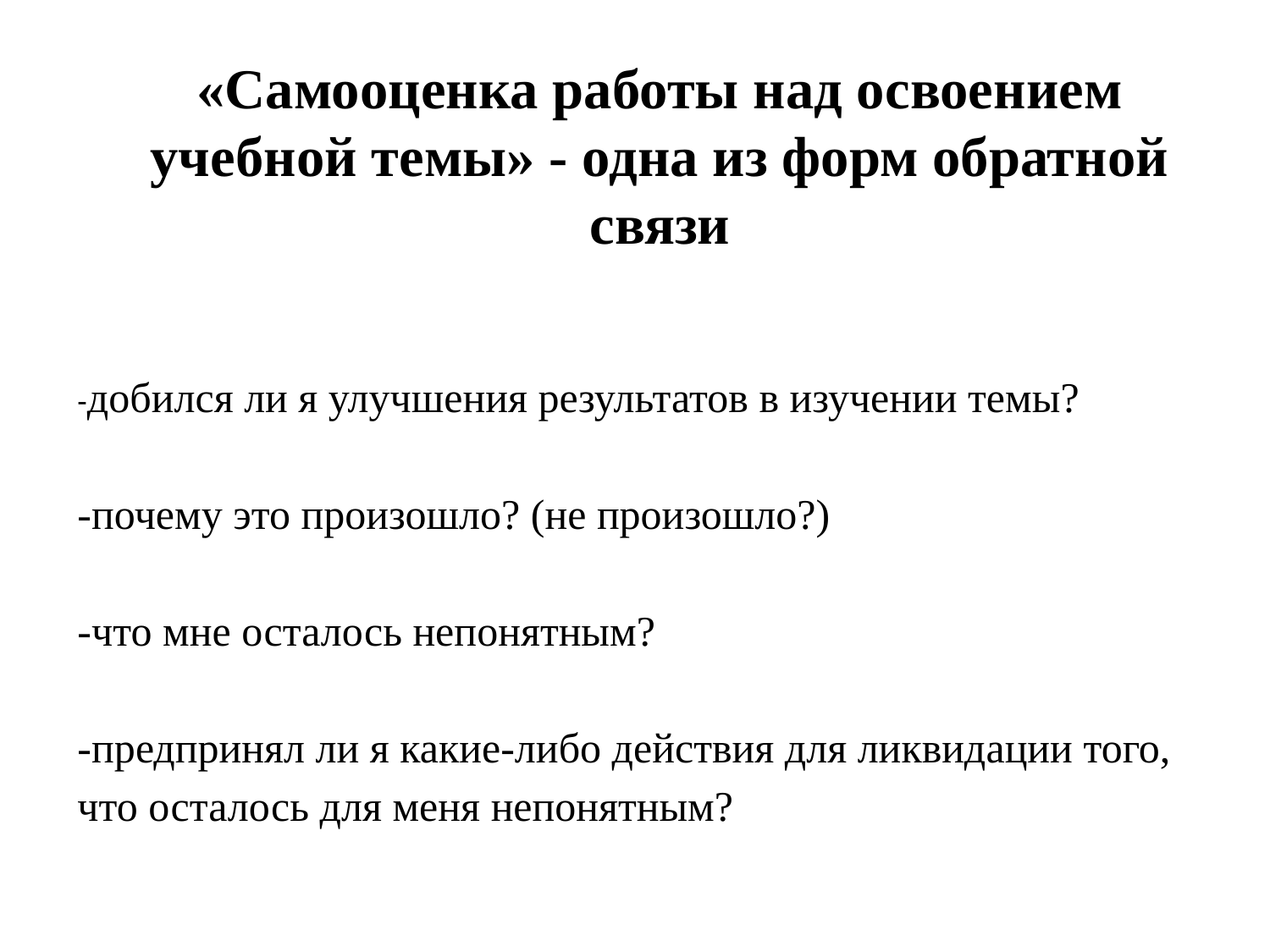

«Самооценка работы над освоением учебной темы» - одна из форм обратной связи
-добился ли я улучшения результатов в изучении темы?

-почему это произошло? (не произошло?)

-что мне осталось непонятным?

-предпринял ли я какие-либо действия для ликвидации того, что осталось для меня непонятным?